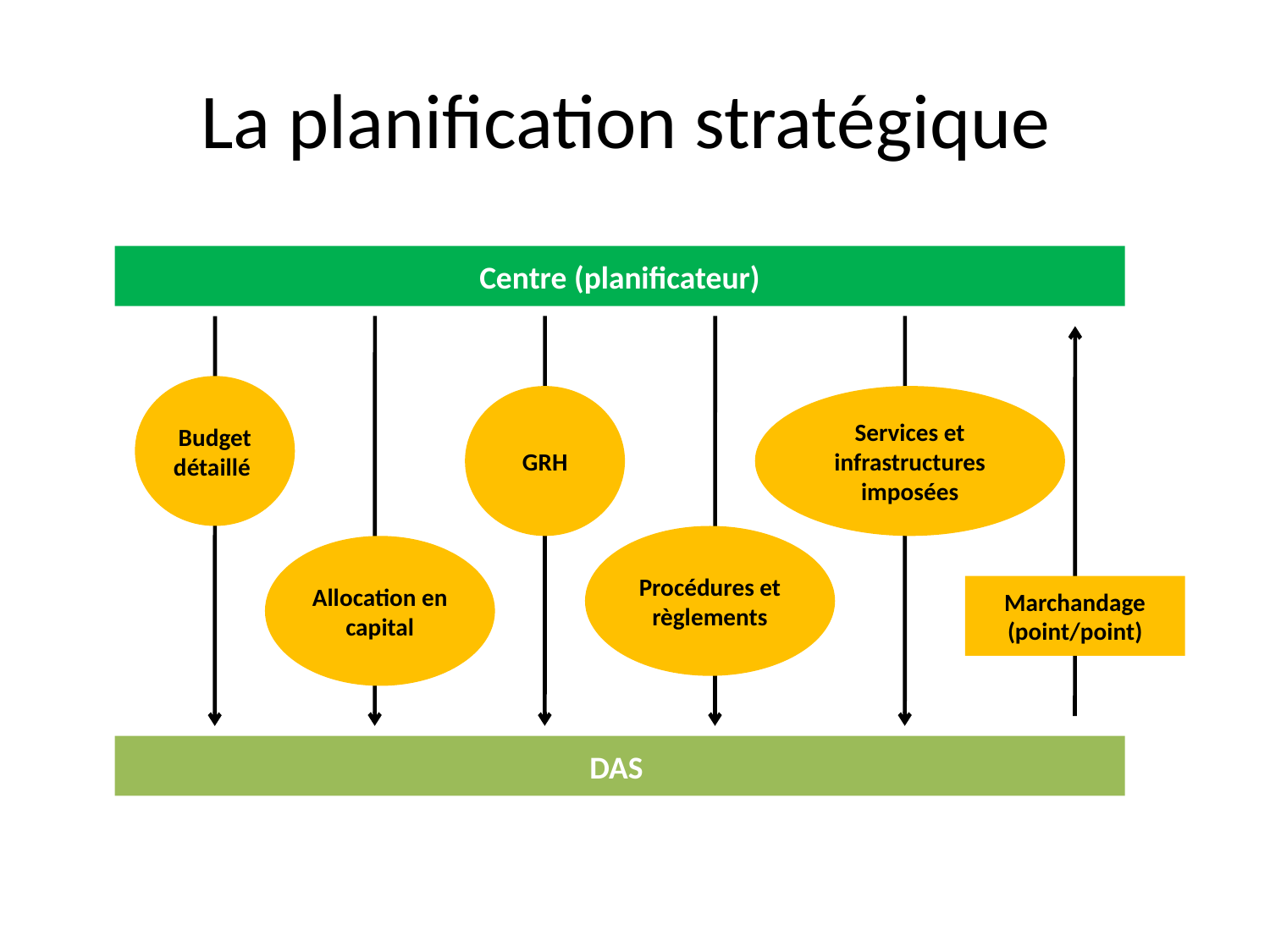

# La planification stratégique
Centre (planificateur)
Budget
détaillé
GRH
Services et infrastructures imposées
Procédures et règlements
Allocation en capital
Marchandage
(point/point)
DAS